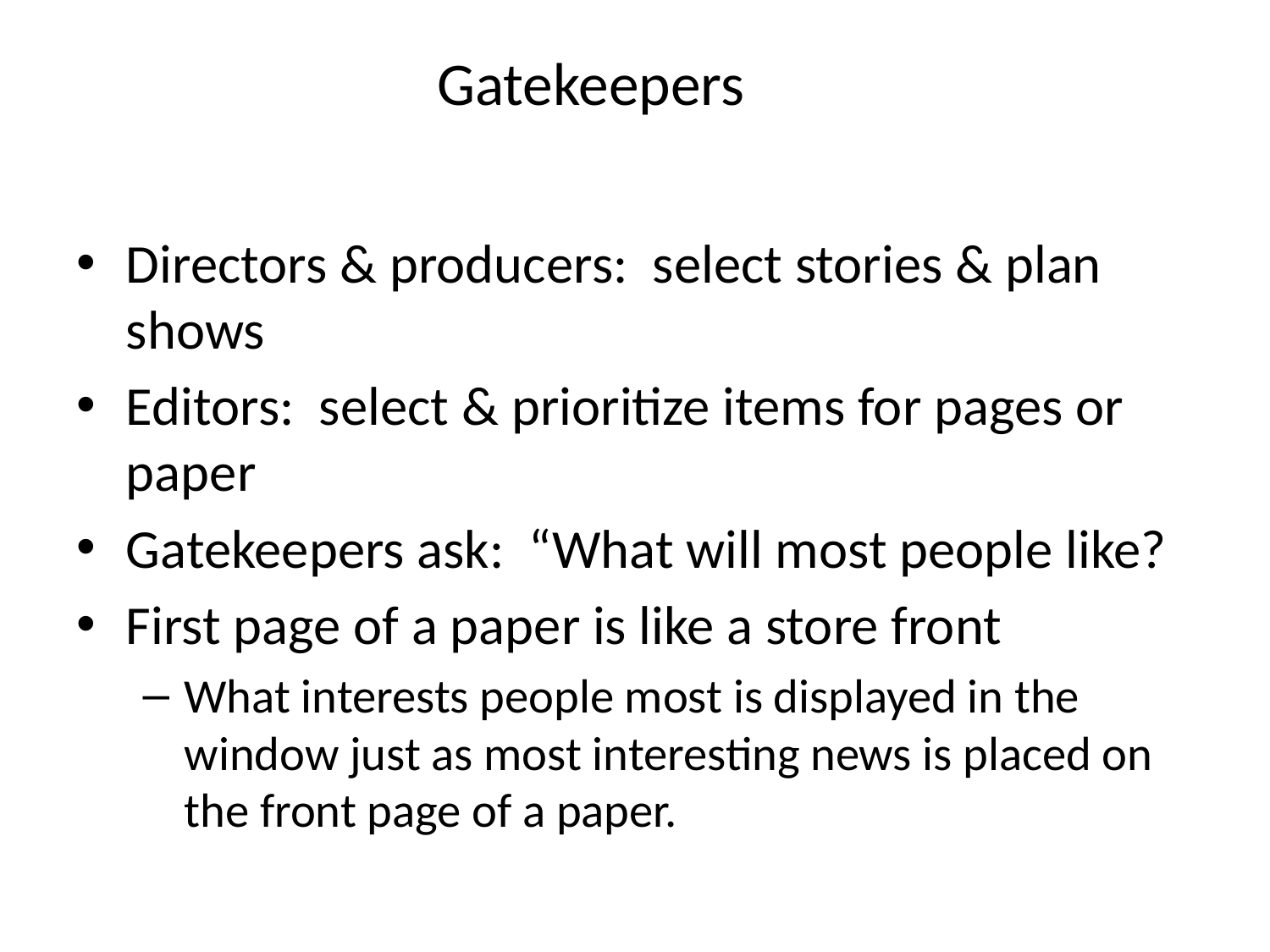

# Gatekeepers
Directors & producers:  select stories & plan shows
Editors:  select & prioritize items for pages or paper
Gatekeepers ask:  “What will most people like?
First page of a paper is like a store front
What interests people most is displayed in the window just as most interesting news is placed on the front page of a paper.